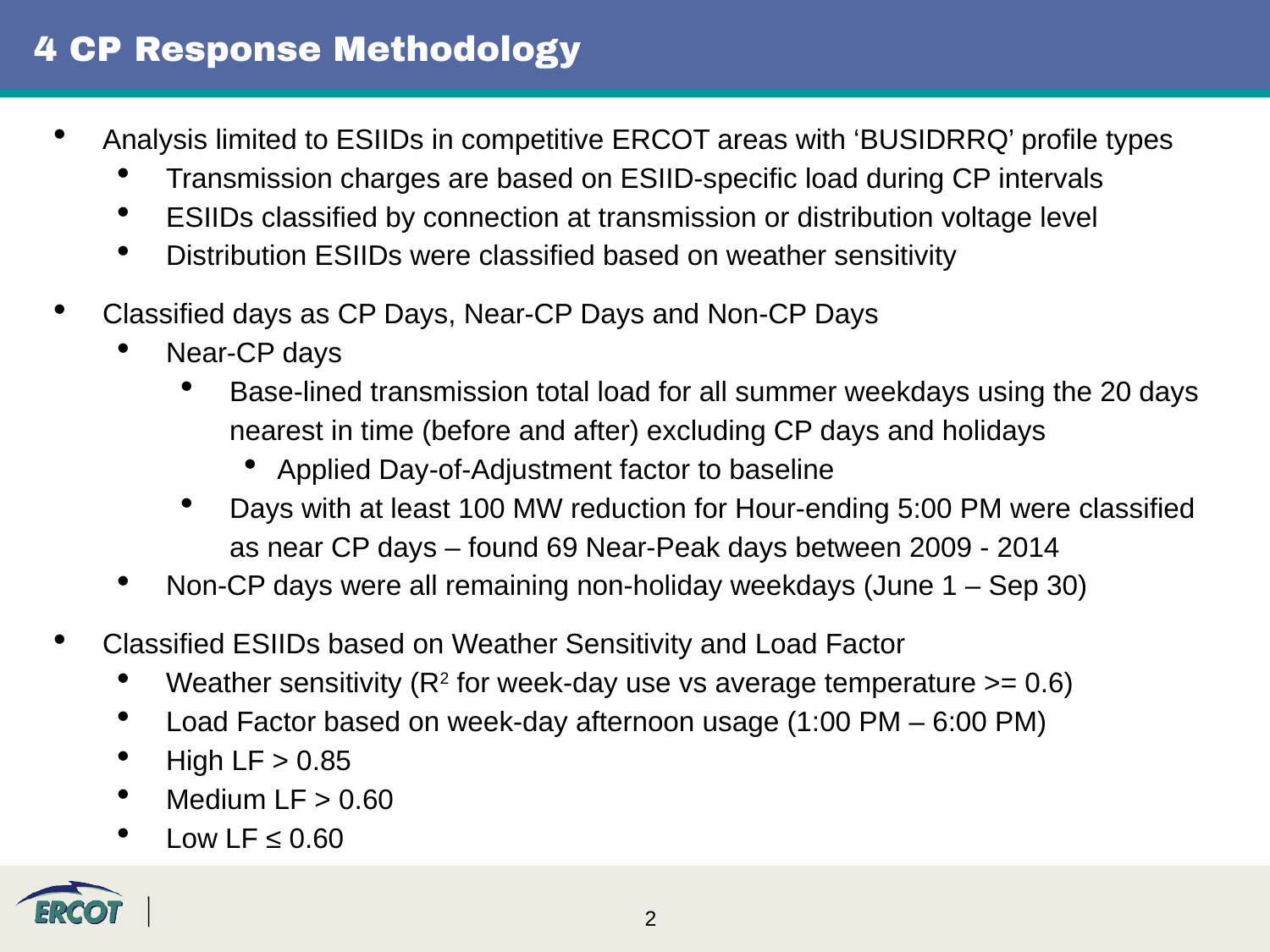

# 4 CP Response Methodology
Analysis limited to ESIIDs in competitive ERCOT areas with ‘BUSIDRRQ’ profile types
Transmission charges are based on ESIID-specific load during CP intervals
ESIIDs classified by connection at transmission or distribution voltage level
Distribution ESIIDs were classified based on weather sensitivity

Classified days as CP Days, Near-CP Days and Non-CP Days
Near-CP days
Base-lined transmission total load for all summer weekdays using the 20 days nearest in time (before and after) excluding CP days and holidays
Applied Day-of-Adjustment factor to baseline
Days with at least 100 MW reduction for Hour-ending 5:00 PM were classified as near CP days – found 69 Near-Peak days between 2009 - 2014
Non-CP days were all remaining non-holiday weekdays (June 1 – Sep 30)

Classified ESIIDs based on Weather Sensitivity and Load Factor
Weather sensitivity (R2 for week-day use vs average temperature >= 0.6)
Load Factor based on week-day afternoon usage (1:00 PM – 6:00 PM)
High LF > 0.85
Medium LF > 0.60
Low LF ≤ 0.60